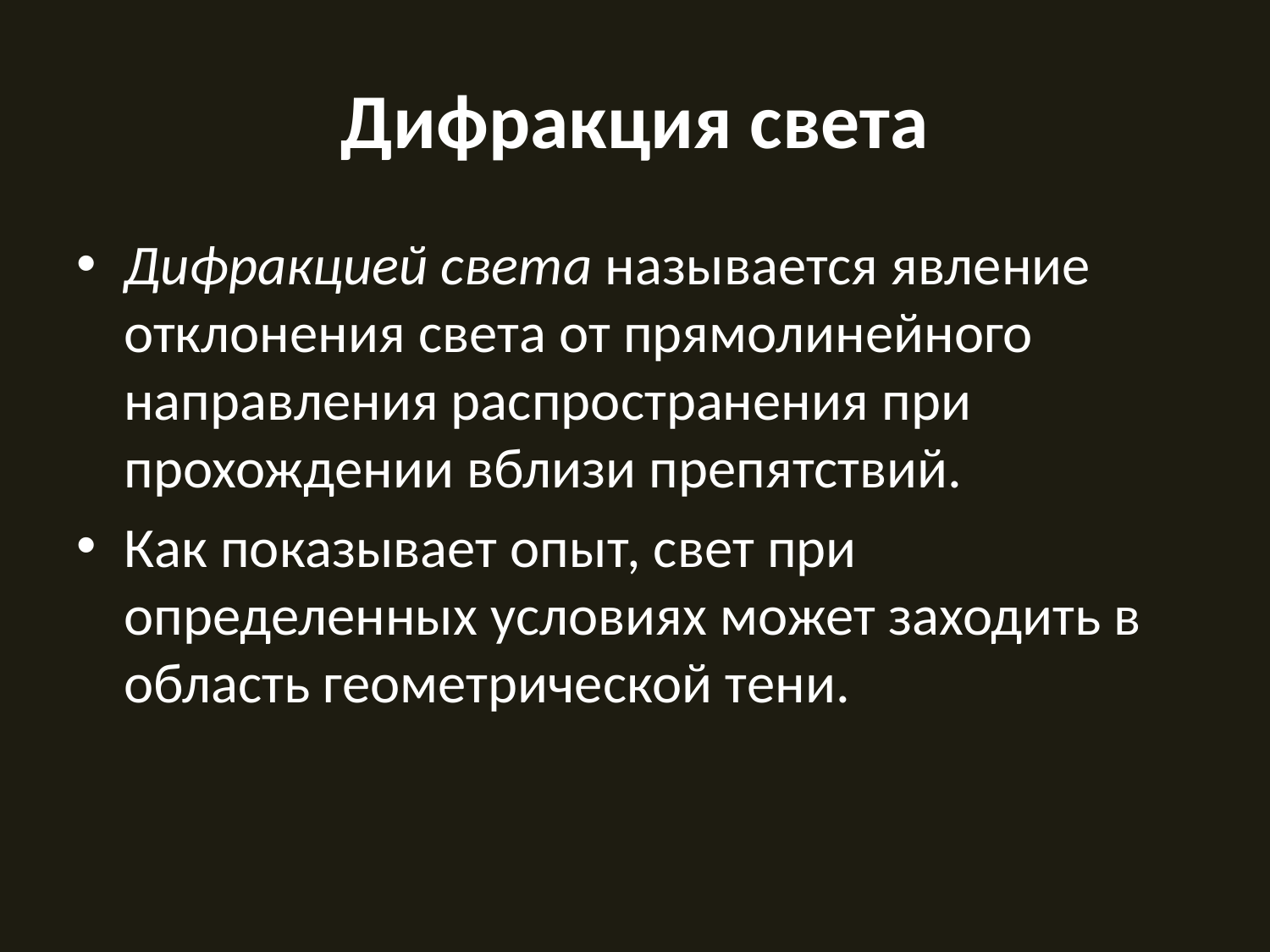

# Дифракция света
Дифракцией света называется явление отклонения света от прямолинейного направления распространения при прохождении вблизи препятствий.
Как показывает опыт, свет при определенных условиях может заходить в область геометрической тени.